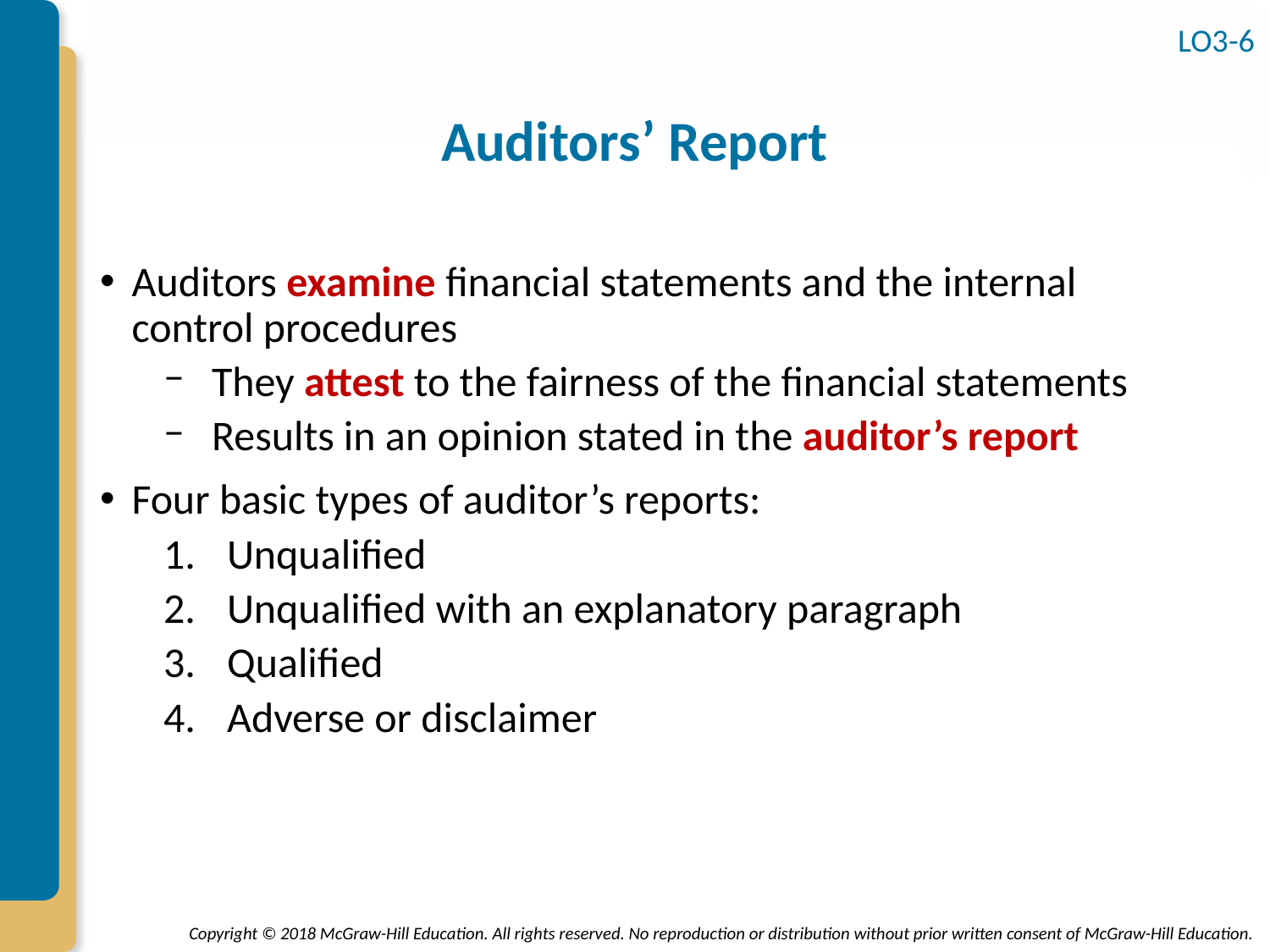

LO3-6
# Auditors’ Report
Auditors examine financial statements and the internal control procedures
They attest to the fairness of the financial statements
Results in an opinion stated in the auditor’s report
Four basic types of auditor’s reports:
Unqualified
Unqualified with an explanatory paragraph
Qualified
Adverse or disclaimer